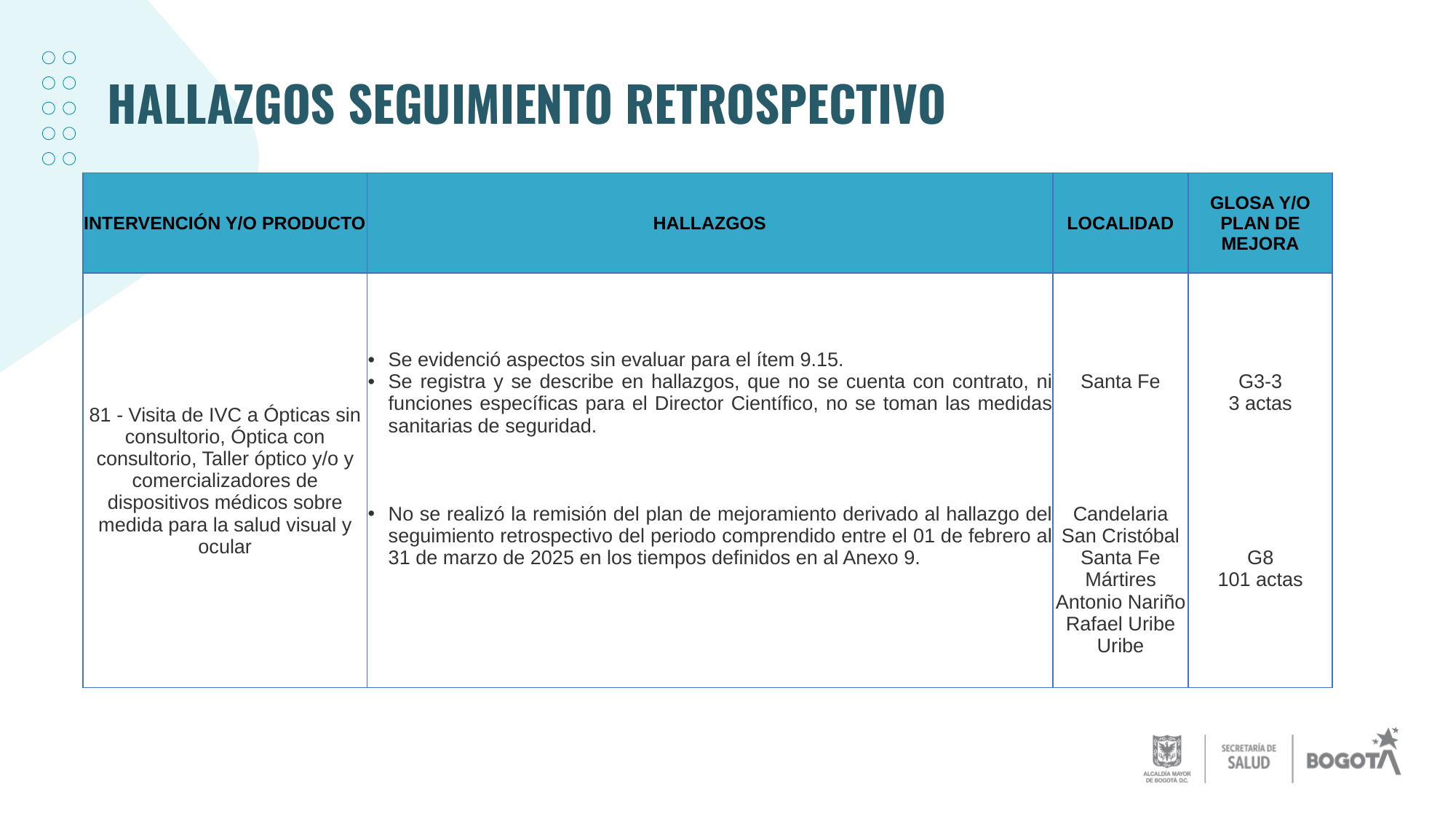

# HALLAZGOS SEGUIMIENTO RETROSPECTIVO
| INTERVENCIÓN Y/O PRODUCTO | HALLAZGOS | LOCALIDAD | GLOSA Y/O PLAN DE MEJORA |
| --- | --- | --- | --- |
| 81 - Visita de IVC a Ópticas sin consultorio, Óptica con consultorio, Taller óptico y/o y comercializadores de dispositivos médicos sobre medida para la salud visual y ocular | Se evidenció aspectos sin evaluar para el ítem 9.15. Se registra y se describe en hallazgos, que no se cuenta con contrato, ni funciones específicas para el Director Científico, no se toman las medidas sanitarias de seguridad. No se realizó la remisión del plan de mejoramiento derivado al hallazgo del seguimiento retrospectivo del periodo comprendido entre el 01 de febrero al 31 de marzo de 2025 en los tiempos definidos en al Anexo 9. | Santa Fe Candelaria San Cristóbal Santa Fe Mártires Antonio Nariño Rafael Uribe Uribe | G3-3 3 actas G8 101 actas |